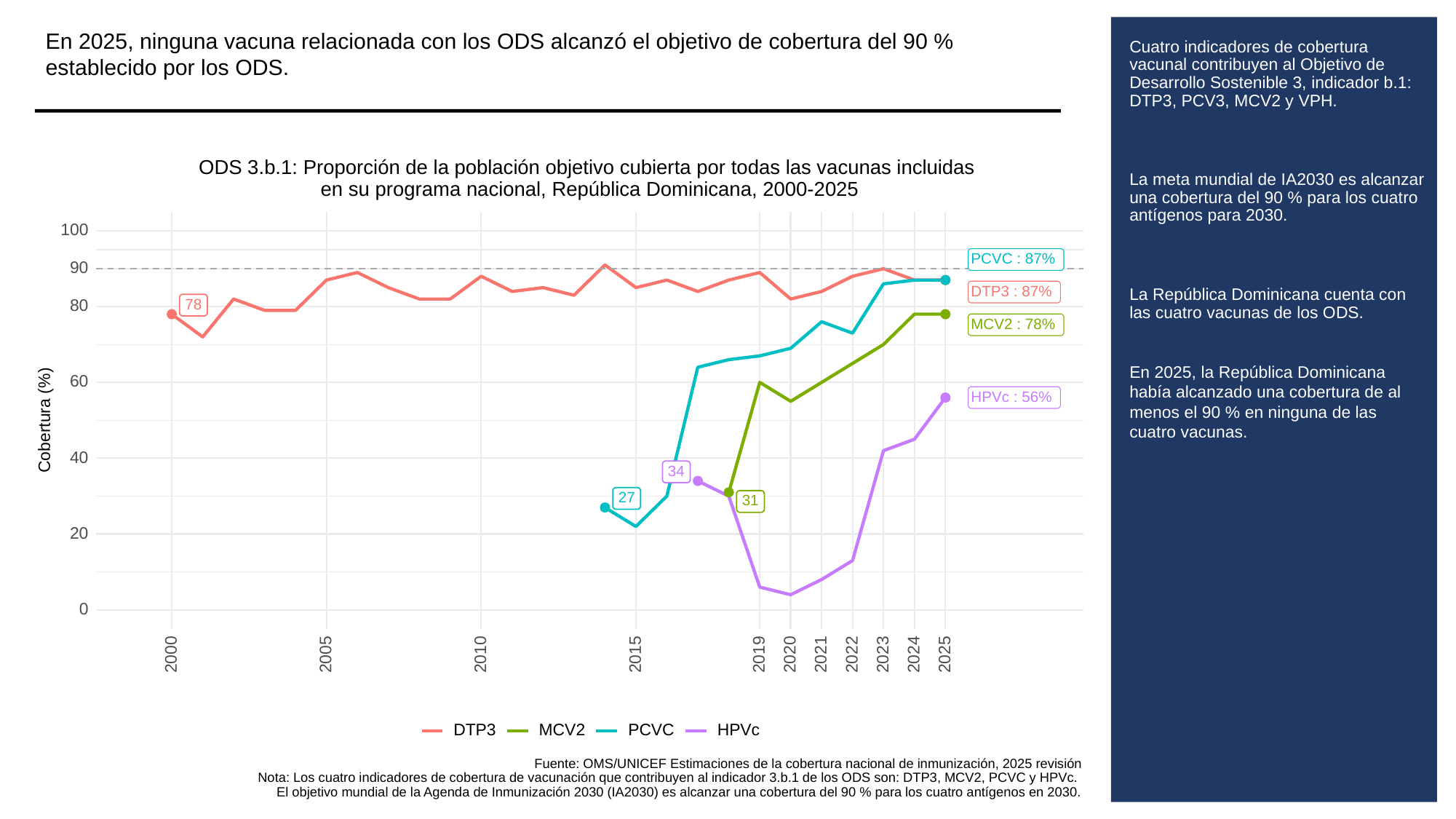

En 2025, ninguna vacuna relacionada con los ODS alcanzó el objetivo de cobertura del 90 % establecido por los ODS.
# Cuatro indicadores de cobertura vacunal contribuyen al Objetivo de Desarrollo Sostenible 3, indicador b.1: DTP3, PCV3, MCV2 y VPH.

La meta mundial de IA2030 es alcanzar una cobertura del 90 % para los cuatro antígenos para 2030.

La República Dominicana cuenta con las cuatro vacunas de los ODS.

En 2025, la República Dominicana había alcanzado una cobertura de al menos el 90 % en ninguna de las cuatro vacunas.

ODS 3.b.1: Proporción de la población objetivo cubierta por todas las vacunas incluidas
en su programa nacional, República Dominicana, 2000-2025

100

PCVC : 87%
90

DTP3 : 87%

78
80

MCV2 : 78%

60

HPVc : 56%

Cobertura (%)

40

34

27
31

20

0

2023
2000
2005
2010
2015
2019
2020
2021
2022
2024
2025
MCV2
PCVC
DTP3
HPVc

Fuente: OMS/UNICEF Estimaciones de la cobertura nacional de inmunización, 2025 revisión
Nota: Los cuatro indicadores de cobertura de vacunación que contribuyen al indicador 3.b.1 de los ODS son: DTP3, MCV2, PCVC y HPVc.
El objetivo mundial de la Agenda de Inmunización 2030 (IA2030) es alcanzar una cobertura del 90 % para los cuatro antígenos en 2030.